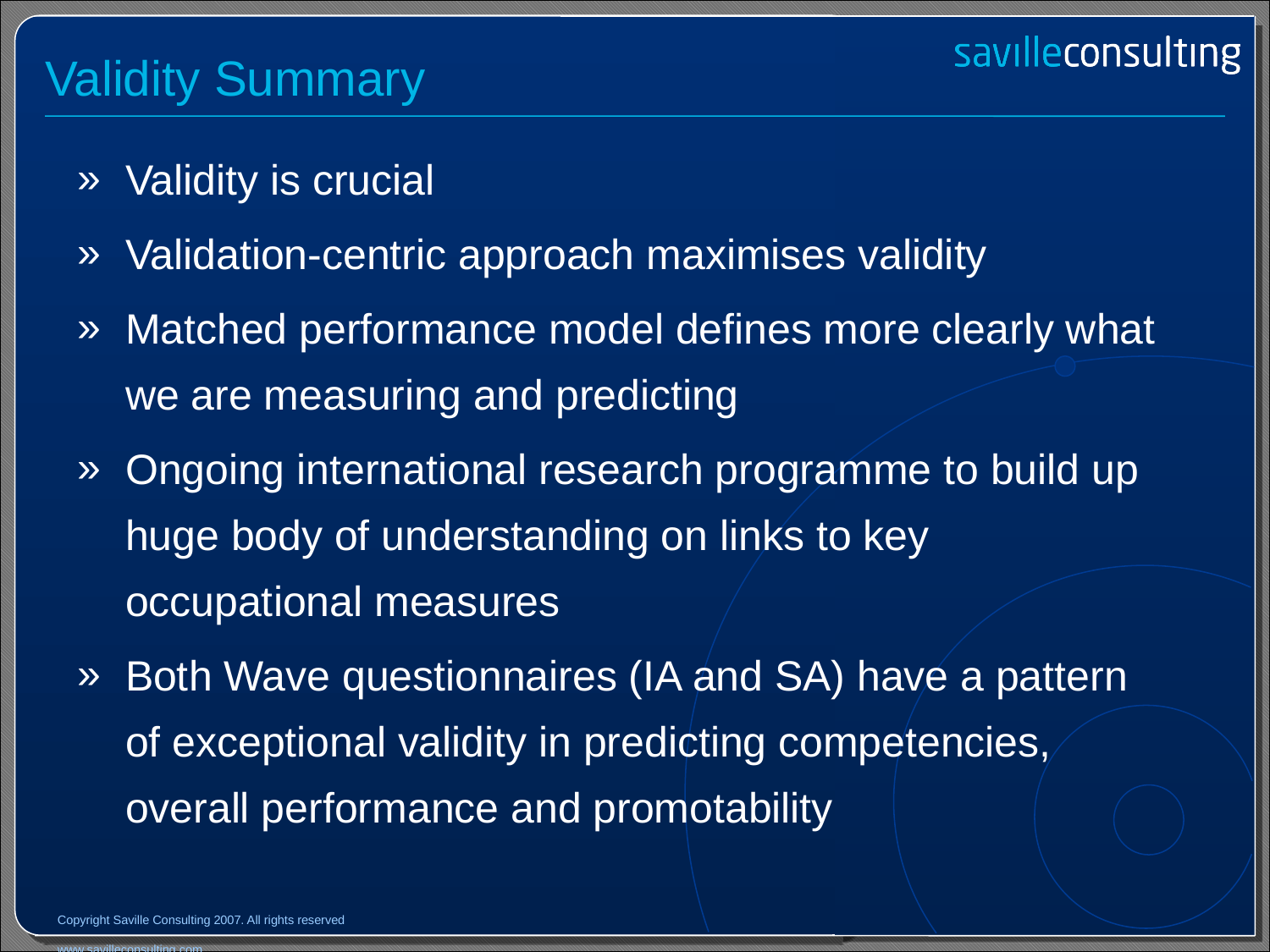

# Validity Summary
Validity is crucial
Validation-centric approach maximises validity
Matched performance model defines more clearly what we are measuring and predicting
Ongoing international research programme to build up huge body of understanding on links to key occupational measures
Both Wave questionnaires (IA and SA) have a pattern of exceptional validity in predicting competencies, overall performance and promotability